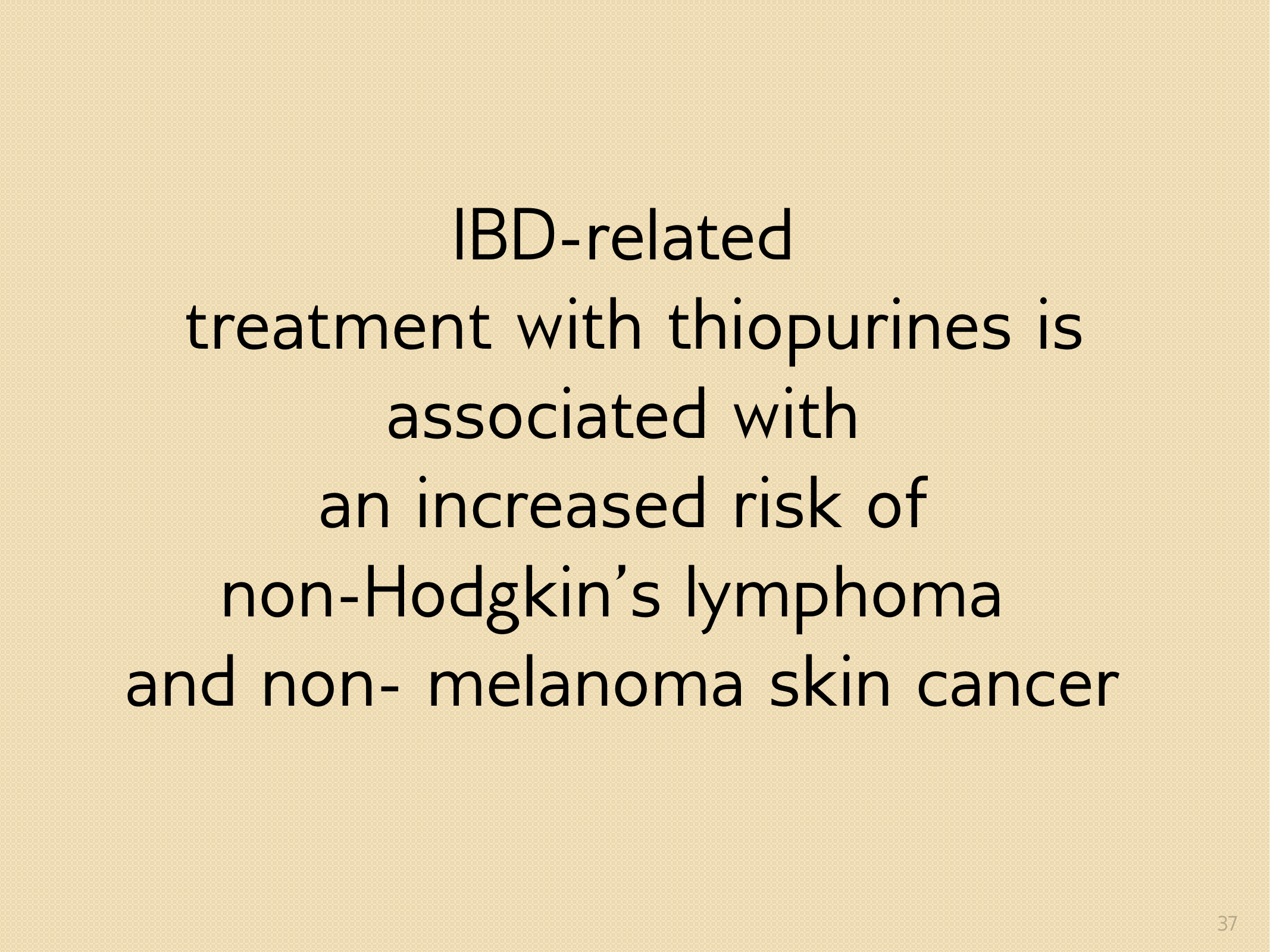

IBD-related
 treatment with thiopurines is associated with
 an increased risk of
non-Hodgkin’s lymphoma
and non- melanoma skin cancer
37